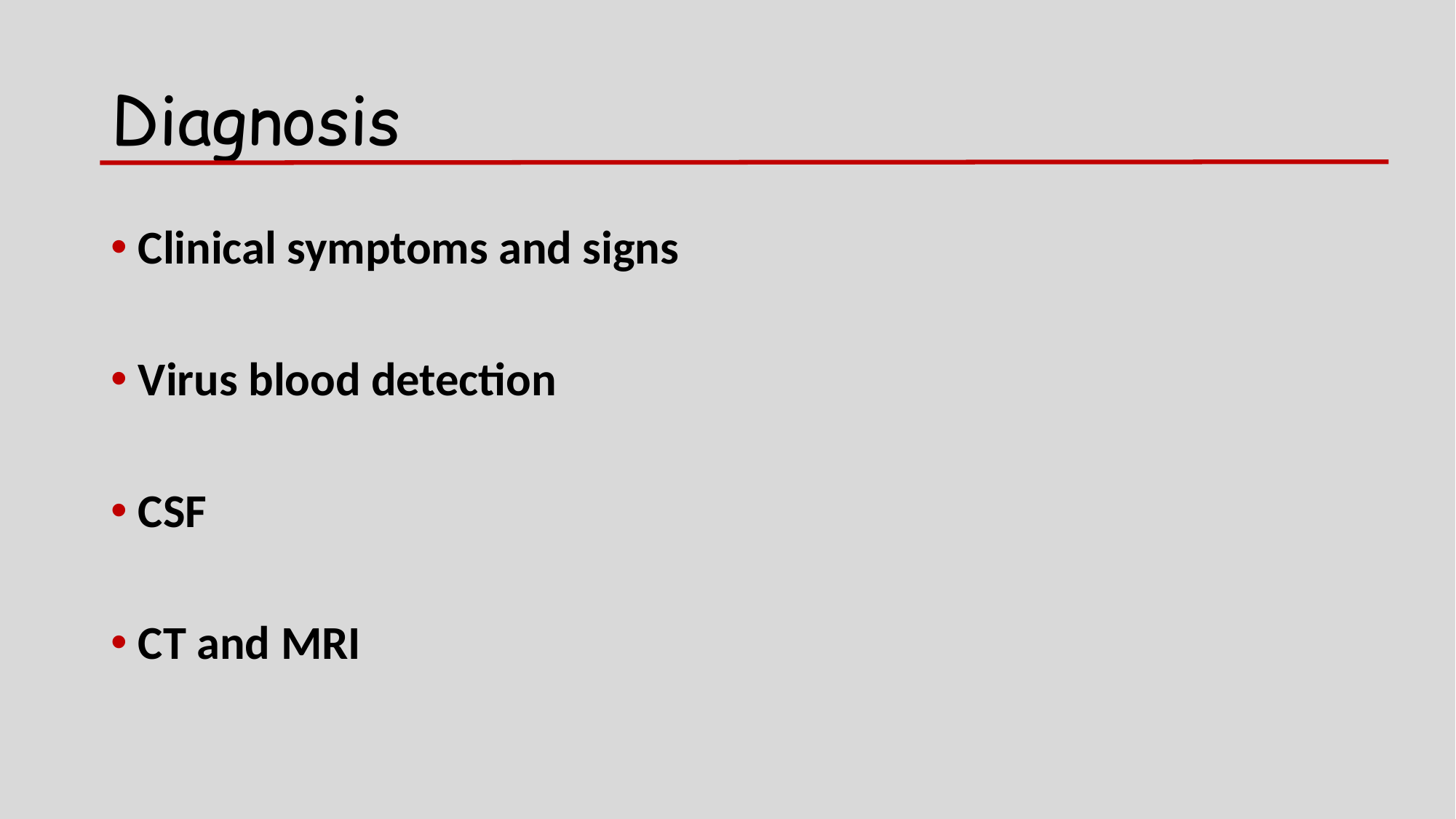

# Diagnosis
Clinical symptoms and signs

Virus blood detection

CSF

CT and MRI